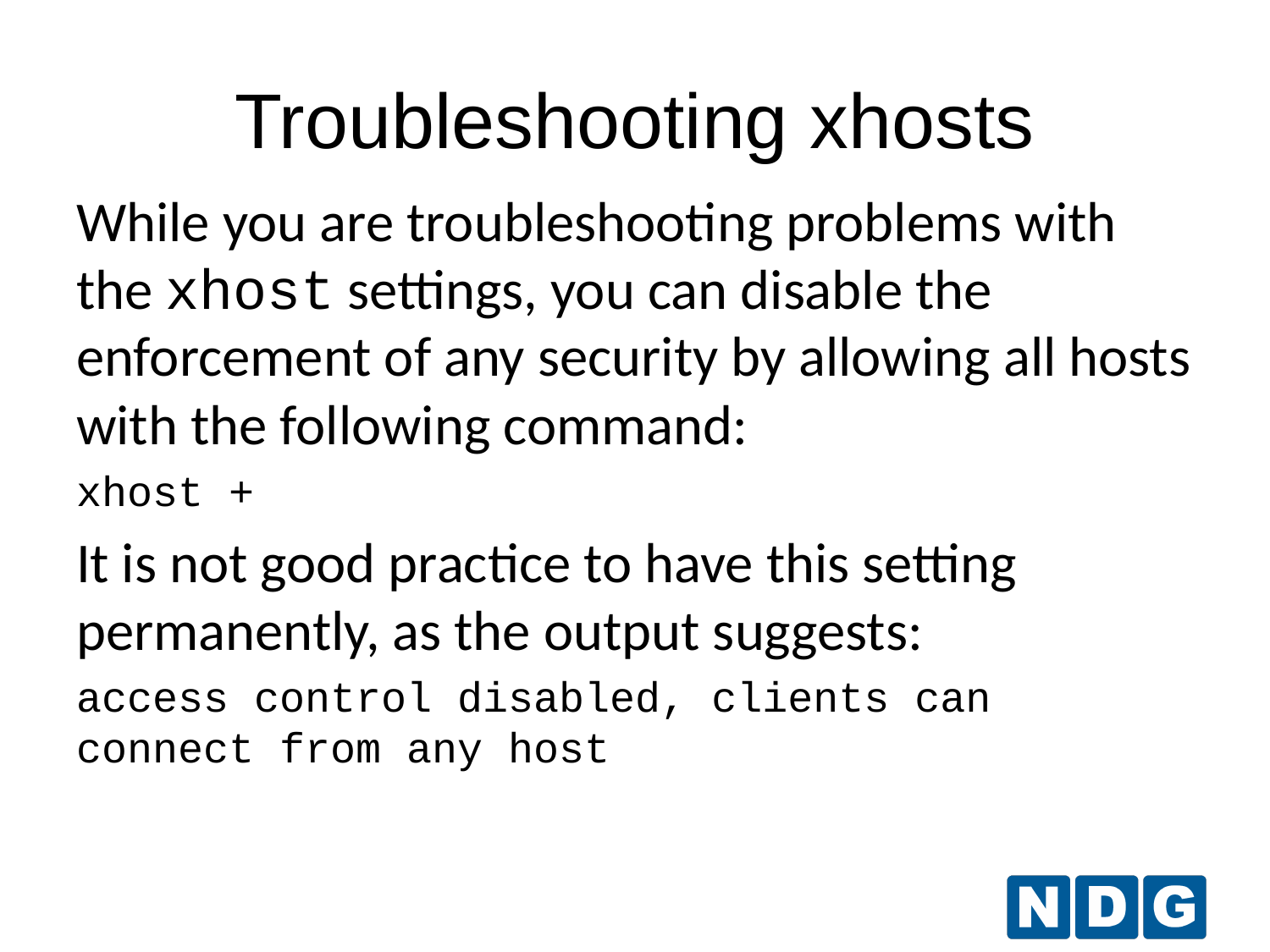

# Troubleshooting xhosts
While you are troubleshooting problems with the xhost settings, you can disable the enforcement of any security by allowing all hosts with the following command:
xhost +
It is not good practice to have this setting permanently, as the output suggests:
access control disabled, clients can connect from any host